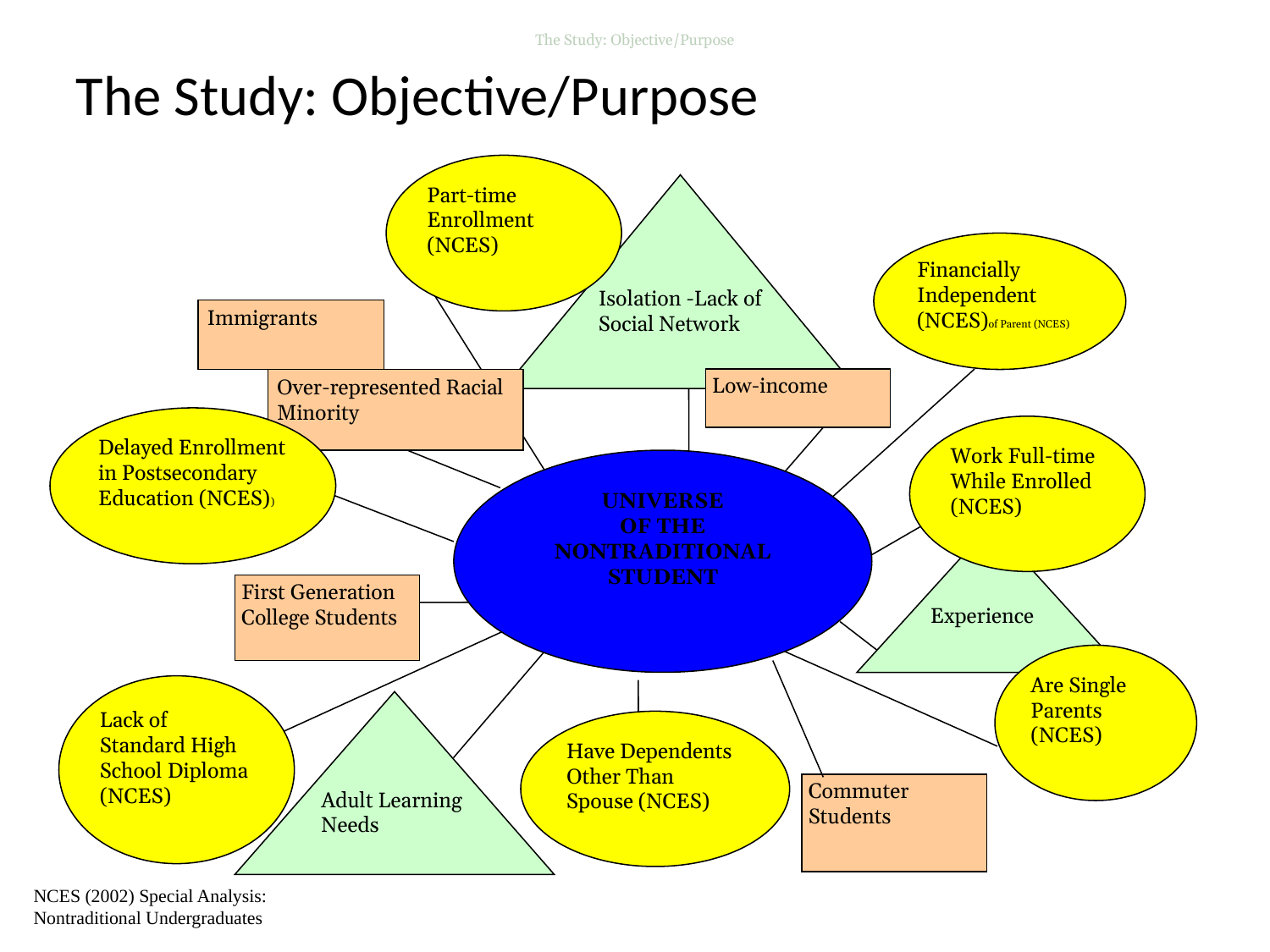

# The Study: Objective/Purpose
The Study: Objective/Purpose

Part-time Enrollment
(NCES)

Isolation -Lack of Social Network
Financially Independent
(NCES)of Parent (NCES)

Immigrants
Low-income

Over-represented Racial Minority

Delayed Enrollment in Postsecondary Education (NCES))
Work Full-time While Enrolled (NCES)

UNIVERSE
OF THE NONTRADITIONAL STUDENT

Experience
First Generation College Students

Are Single Parents
(NCES)

Lack of Standard High School Diploma
(NCES)

Adult Learning Needs
Have Dependents Other Than Spouse (NCES)
Commuter Students
NCES (2002) Special Analysis: Nontraditional Undergraduates